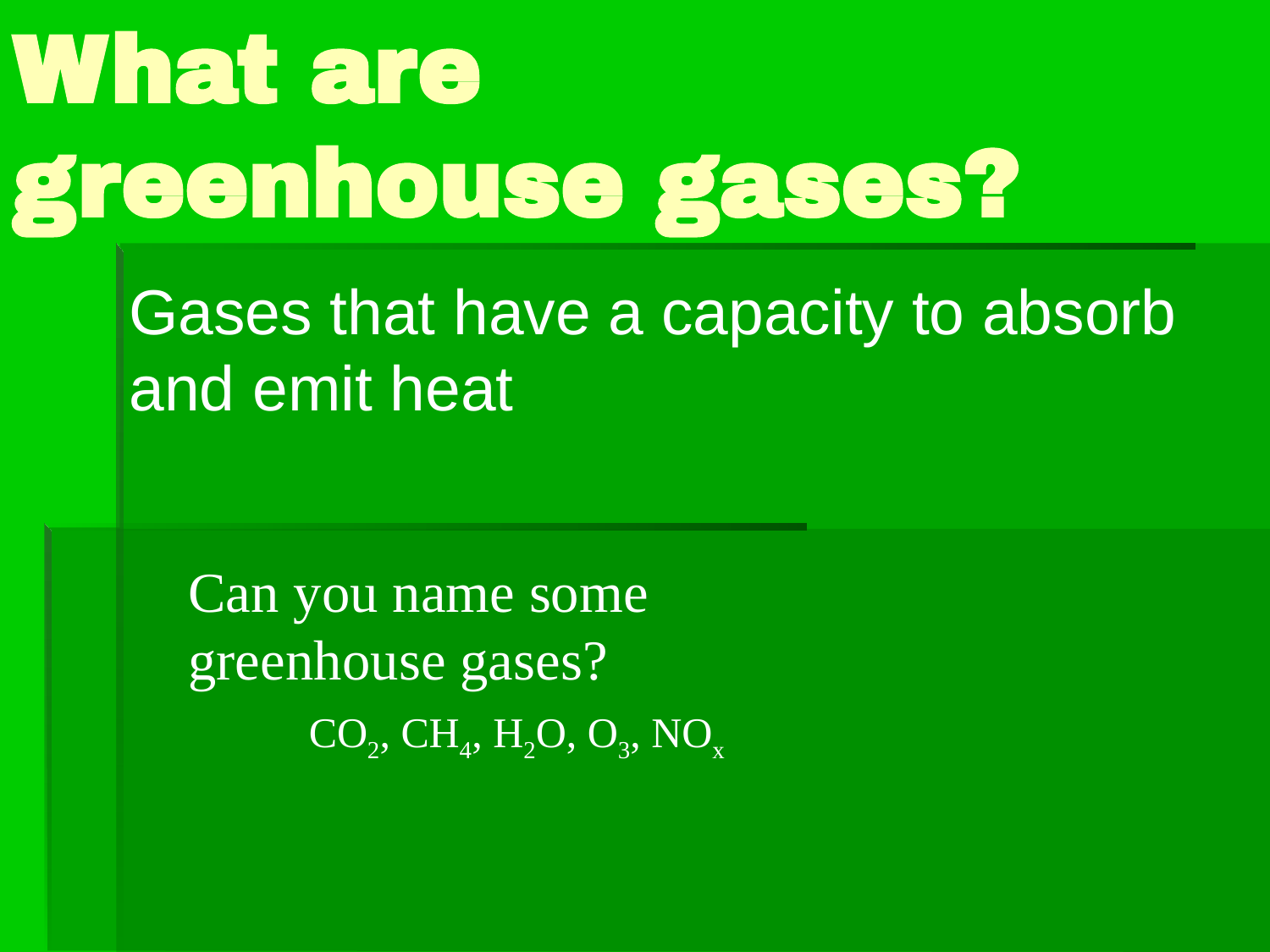

# What are greenhouse gases?
Gases that have a capacity to absorb and emit heat

Can you name some greenhouse gases?
CO2, CH4, H2O, O3, NOx